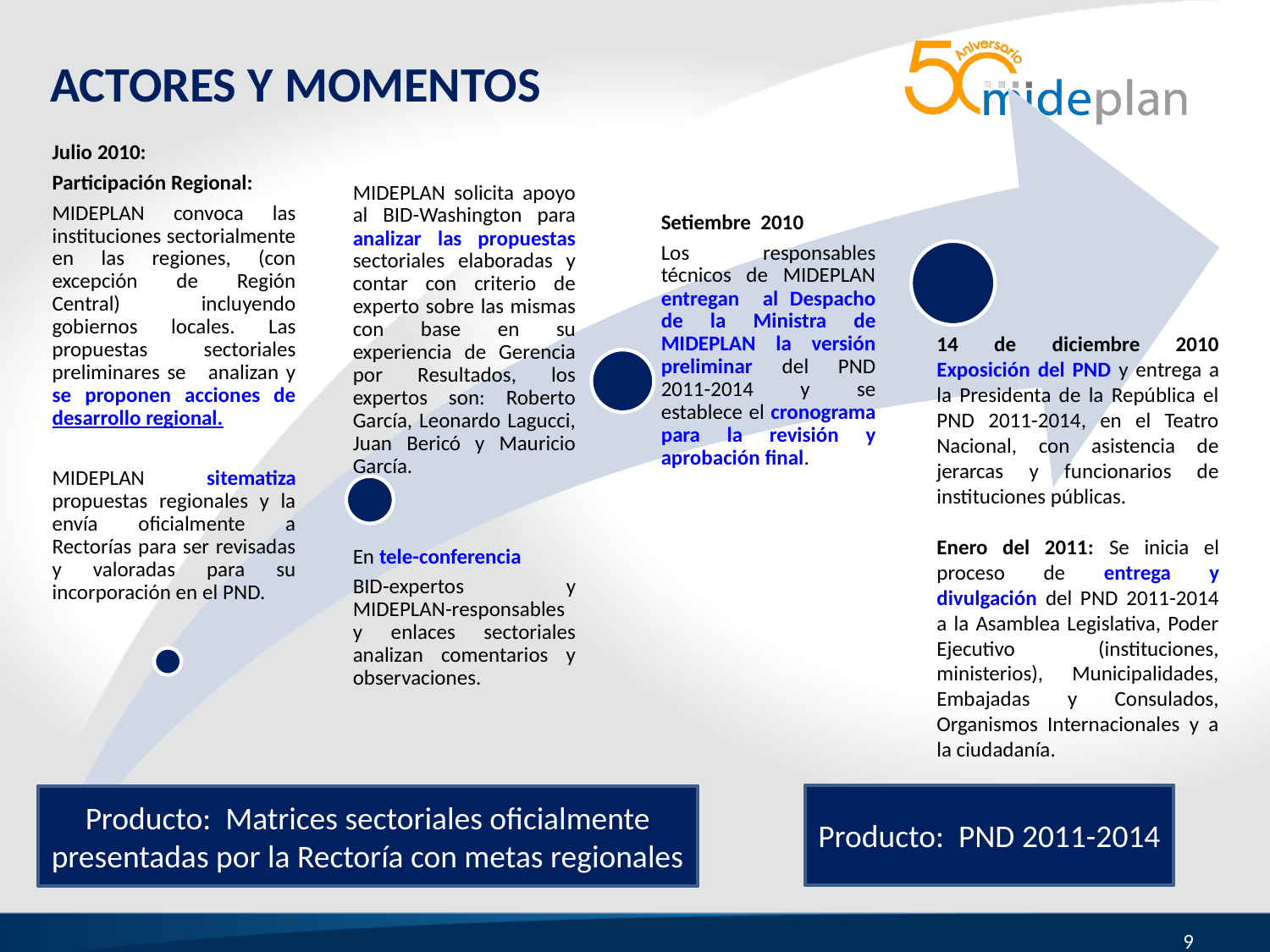

ACTORES Y MOMENTOS
Julio 2010:
Participación Regional:
MIDEPLAN convoca las instituciones sectorialmente en las regiones, (con excepción de Región Central)  incluyendo gobiernos locales. Las propuestas sectoriales preliminares se   analizan y se proponen acciones de desarrollo regional.

MIDEPLAN sitematiza propuestas regionales y la envía oficialmente a Rectorías para ser revisadas y valoradas para su incorporación en el PND.
MIDEPLAN solicita apoyo al BID-Washington para analizar las propuestas sectoriales elaboradas y contar con criterio de experto sobre las mismas con base en su experiencia de Gerencia por Resultados, los expertos son: Roberto García, Leonardo Lagucci, Juan Bericó y Mauricio García.

En tele-conferencia
BID-expertos y MIDEPLAN-responsables y enlaces sectoriales analizan comentarios y observaciones.

Setiembre  2010
Los responsables técnicos de MIDEPLAN entregan  al Despacho de la Ministra de MIDEPLAN la versión preliminar del PND 2011-2014 y se establece el cronograma para la revisión y aprobación final.
14 de diciembre 2010 Exposición del PND y entrega a la Presidenta de la República el PND 2011-2014, en el Teatro Nacional, con asistencia de jerarcas y funcionarios de instituciones públicas.

Enero del 2011: Se inicia el proceso de entrega y divulgación del PND 2011-2014 a la Asamblea Legislativa, Poder Ejecutivo (instituciones, ministerios), Municipalidades, Embajadas y Consulados, Organismos Internacionales y a la ciudadanía.
Producto:  PND 2011-2014
Producto:  Matrices sectoriales oficialmente presentadas por la Rectoría con metas regionales
9